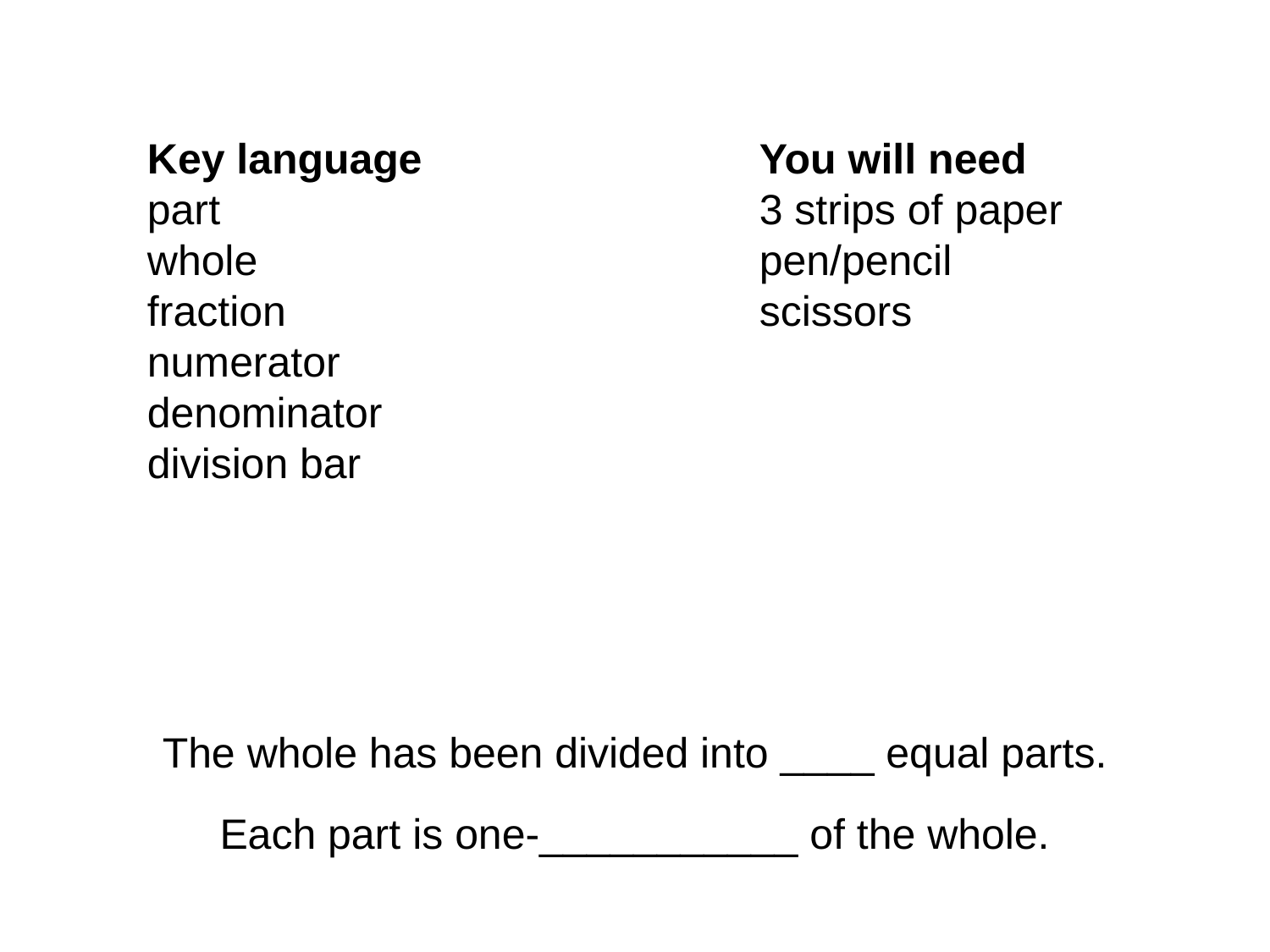

#
Key language
part
whole
fraction
numerator
denominator
division bar
You will need
3 strips of paper
pen/pencil
scissors
The whole has been divided into ____ equal parts.
Each part is one-___________ of the whole.